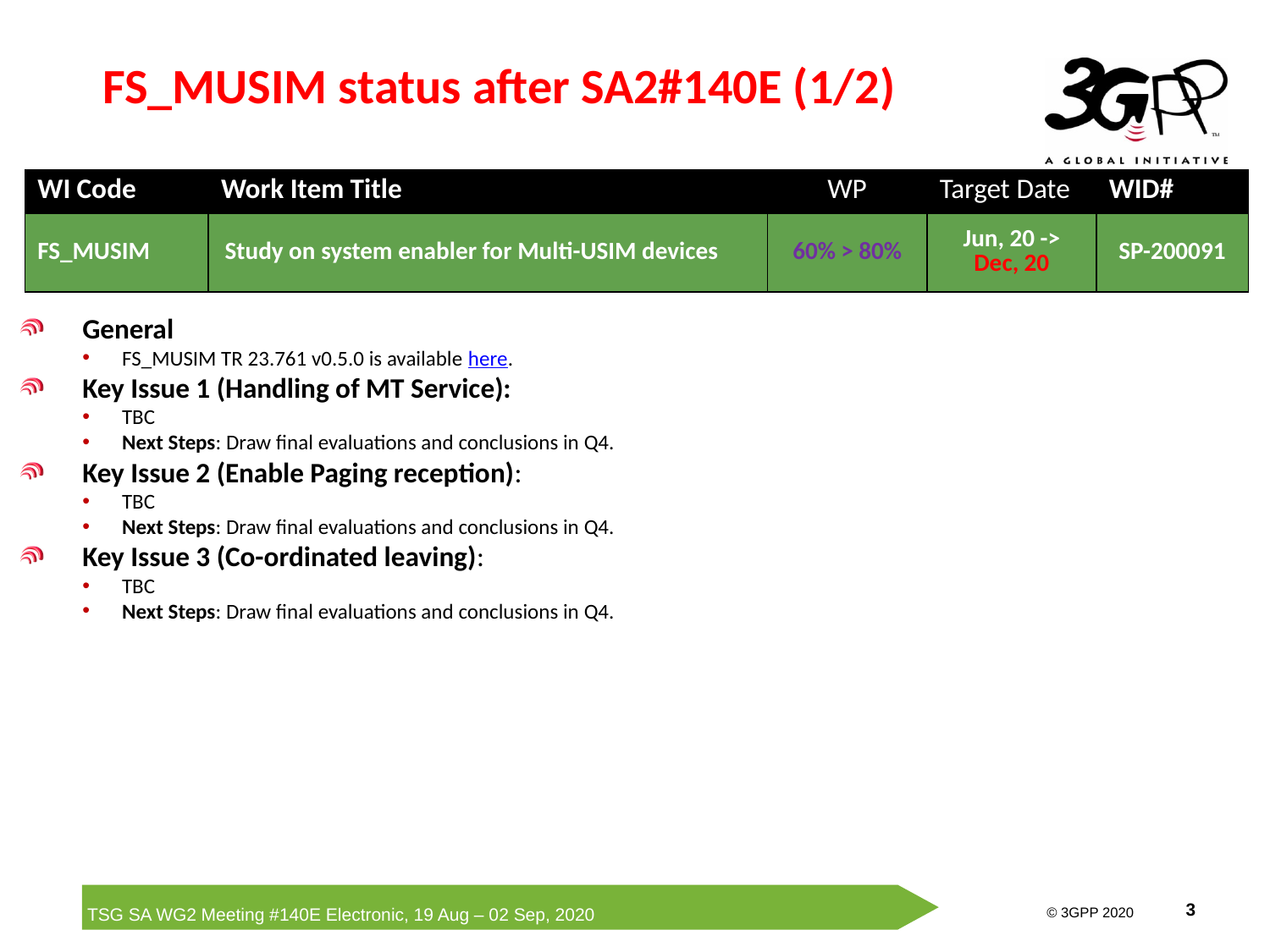

# FS_MUSIM status after SA2#140E (1/2)
| WI Code | Work Item Title | WP | Target Date | WID# |
| --- | --- | --- | --- | --- |
| FS\_MUSIM | Study on system enabler for Multi-USIM devices | 60% > 80% | Jun, 20 -> Dec, 20 | SP-200091 |
General
FS_MUSIM TR 23.761 v0.5.0 is available here.
Key Issue 1 (Handling of MT Service):
TBC
Next Steps: Draw final evaluations and conclusions in Q4.
Key Issue 2 (Enable Paging reception):
TBC
Next Steps: Draw final evaluations and conclusions in Q4.
Key Issue 3 (Co-ordinated leaving):
TBC
Next Steps: Draw final evaluations and conclusions in Q4.